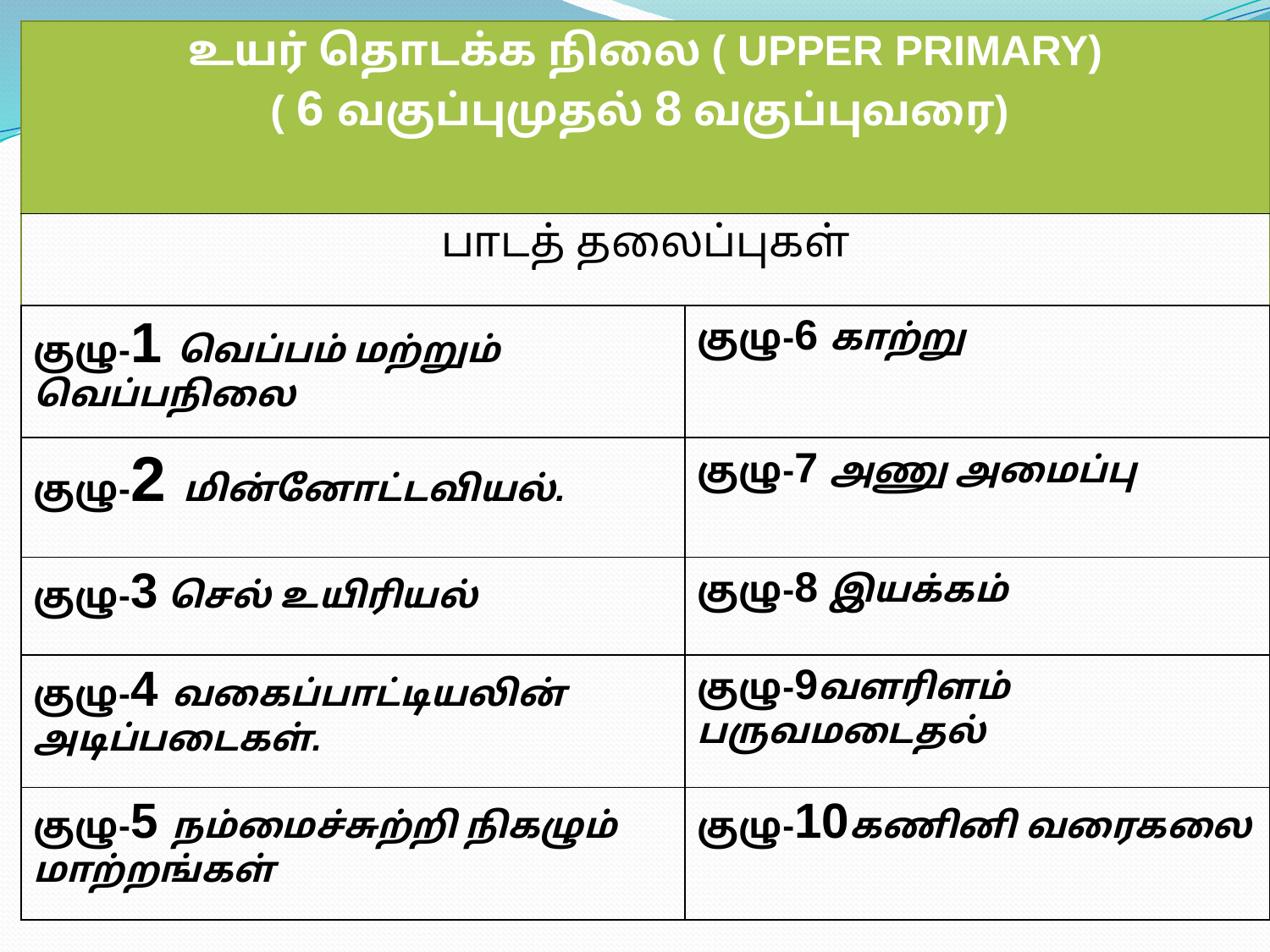

| உயர் தொடக்க நிலை ( UPPER PRIMARY) ( 6 வகுப்புமுதல் 8 வகுப்புவரை) |  |
| --- | --- |
| பாடத் தலைப்புகள் |  |
| குழு-1 வெப்பம் மற்றும் வெப்பநிலை | குழு-6 காற்று |
| குழு-2 மின்னோட்டவியல். | குழு-7 அணு அமைப்பு |
| குழு-3 செல் உயிரியல் | குழு-8 இயக்கம் |
| குழு-4 வகைப்பாட்டியலின் அடிப்படைகள். | குழு-9வளரிளம் பருவமடைதல் |
| குழு-5 நம்மைச்சுற்றி நிகழும் மாற்றங்கள் | குழு-10கணினி வரைகலை |